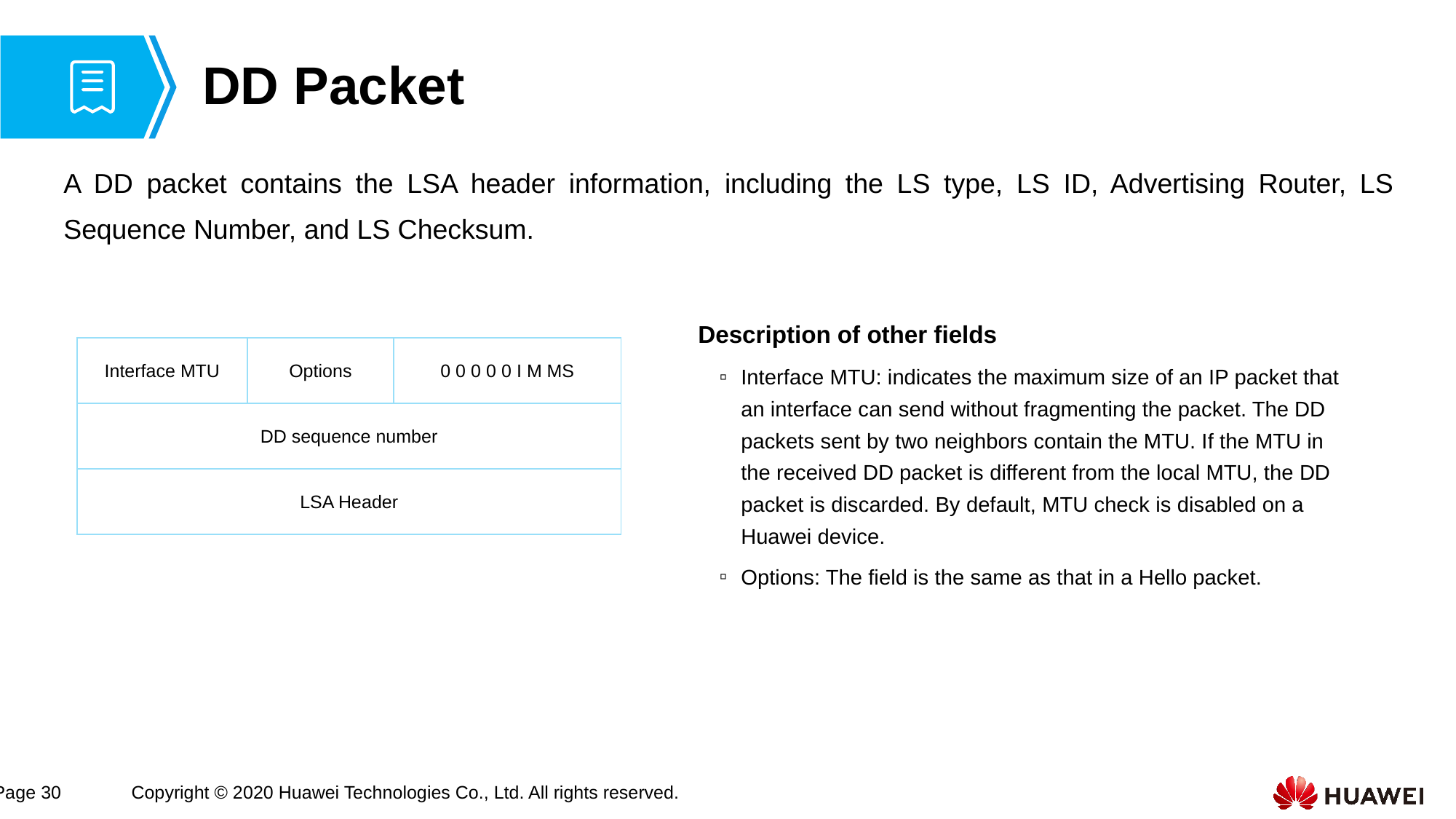

# DD Packet
A DD packet contains the LSA header information, including the LS type, LS ID, Advertising Router, LS Sequence Number, and LS Checksum.

Description of other fields
Interface MTU: indicates the maximum size of an IP packet that an interface can send without fragmenting the packet. The DD packets sent by two neighbors contain the MTU. If the MTU in the received DD packet is different from the local MTU, the DD packet is discarded. By default, MTU check is disabled on a Huawei device.
Options: The field is the same as that in a Hello packet.

| Interface MTU | Options | 0 0 0 0 0 I M MS |
| --- | --- | --- |
| DD sequence number |  |  |
| LSA Header |  |  |